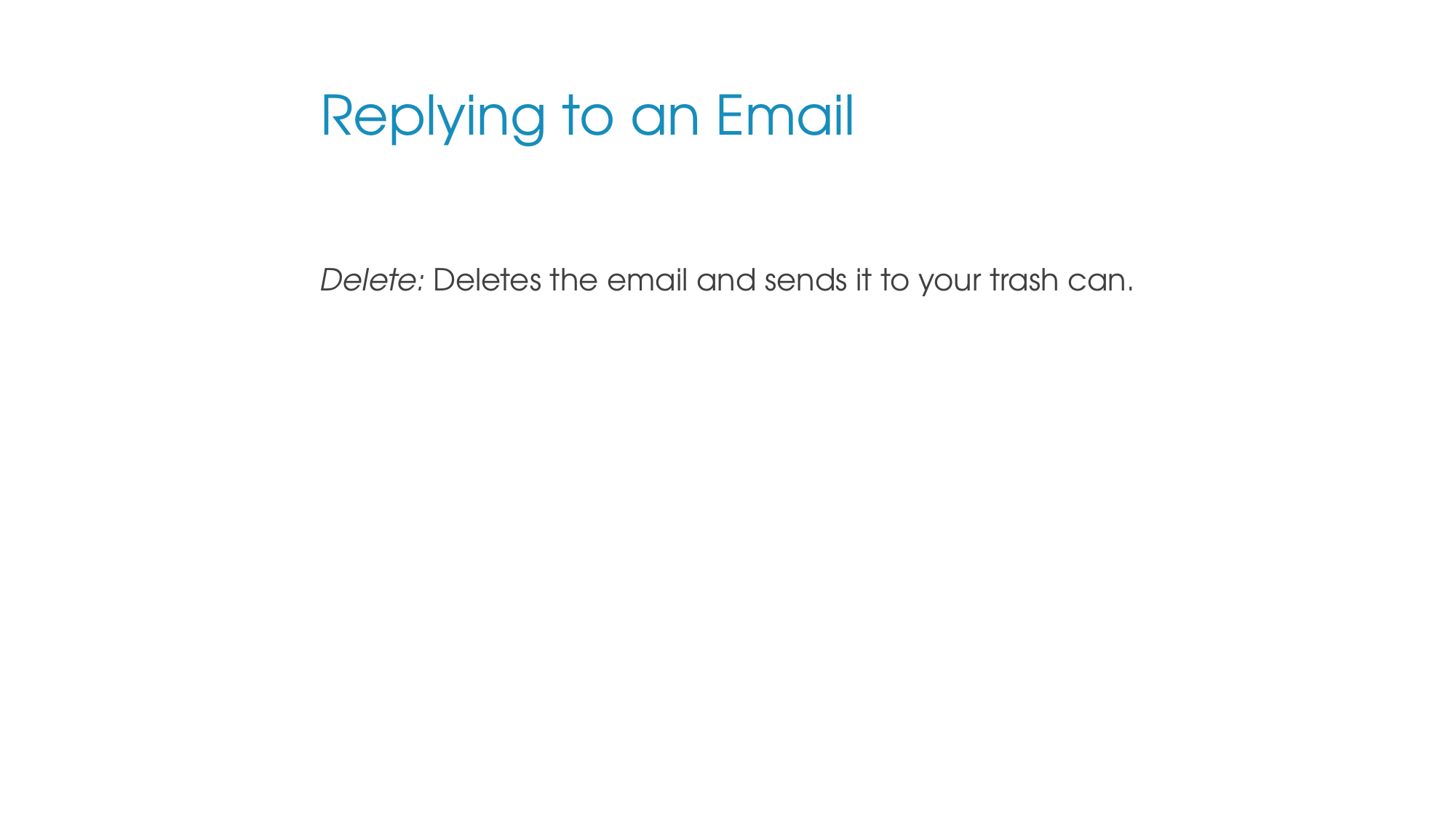

# Replying to an Email
Delete: Deletes the email and sends it to your trash can.